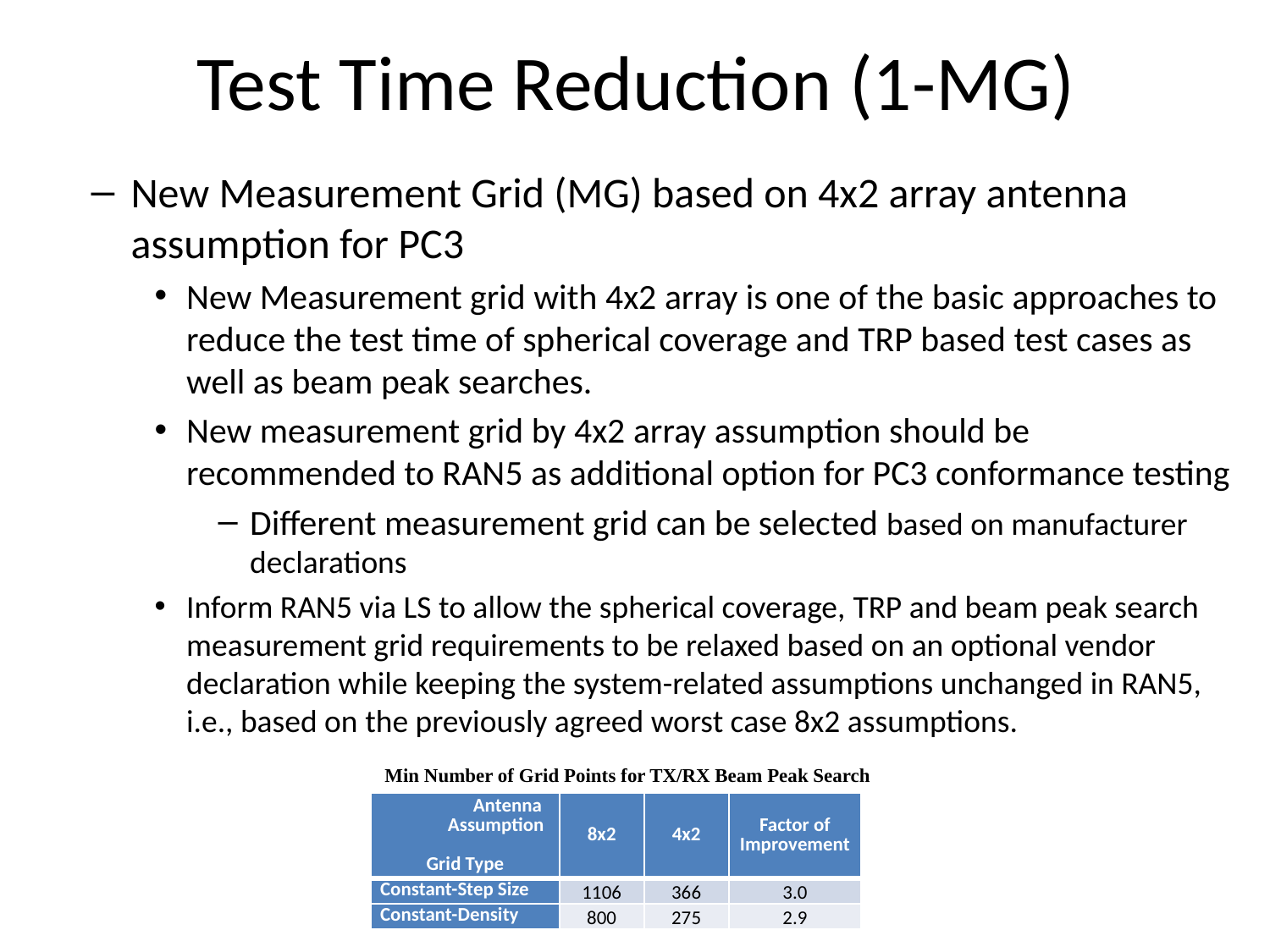

# Test Time Reduction (1-MG)
New Measurement Grid (MG) based on 4x2 array antenna assumption for PC3
New Measurement grid with 4x2 array is one of the basic approaches to reduce the test time of spherical coverage and TRP based test cases as well as beam peak searches.
New measurement grid by 4x2 array assumption should be  recommended to RAN5 as additional option for PC3 conformance testing
Different measurement grid can be selected based on manufacturer declarations
Inform RAN5 via LS to allow the spherical coverage, TRP and beam peak search measurement grid requirements to be relaxed based on an optional vendor declaration while keeping the system-related assumptions unchanged in RAN5, i.e., based on the previously agreed worst case 8x2 assumptions.
Min Number of Grid Points for TX/RX Beam Peak Search
| Antenna Assumption Grid Type | 8x2 | 4x2 | Factor of Improvement |
| --- | --- | --- | --- |
| Constant-Step Size | 1106 | 366 | 3.0 |
| Constant-Density | 800 | 275 | 2.9 |